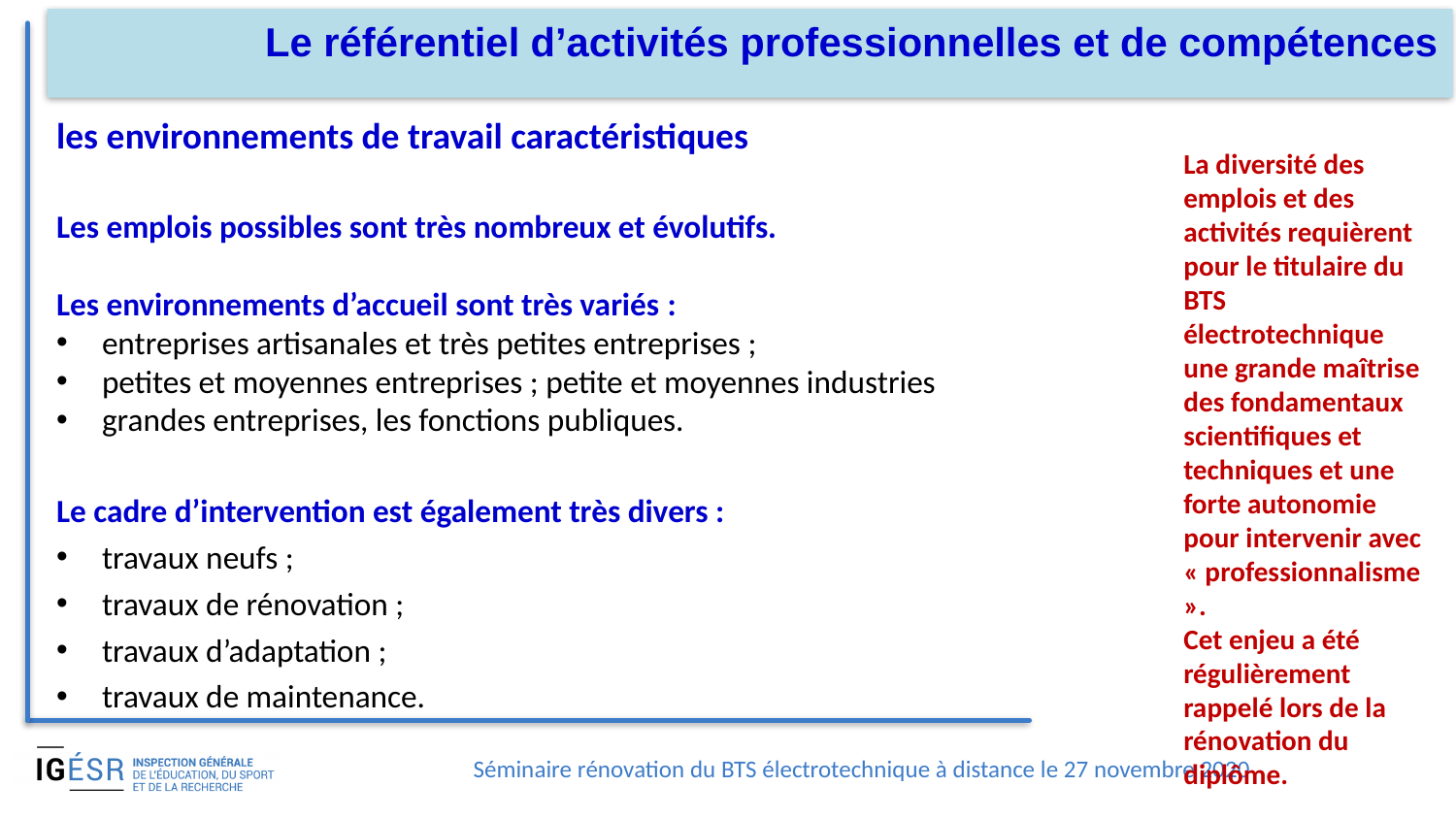

# Le référentiel d’activités professionnelles et de compétences
les environnements de travail caractéristiques

Les emplois possibles sont très nombreux et évolutifs.

Les environnements d’accueil sont très variés :
entreprises artisanales et très petites entreprises ;
petites et moyennes entreprises ; petite et moyennes industries
grandes entreprises, les fonctions publiques.

Le cadre d’intervention est également très divers :
travaux neufs ;
travaux de rénovation ;
travaux d’adaptation ;
travaux de maintenance.

La diversité des emplois et des activités requièrent pour le titulaire du BTS électrotechnique une grande maîtrise des fondamentaux scientifiques et techniques et une forte autonomie pour intervenir avec « professionnalisme ».
Cet enjeu a été régulièrement rappelé lors de la rénovation du diplôme.